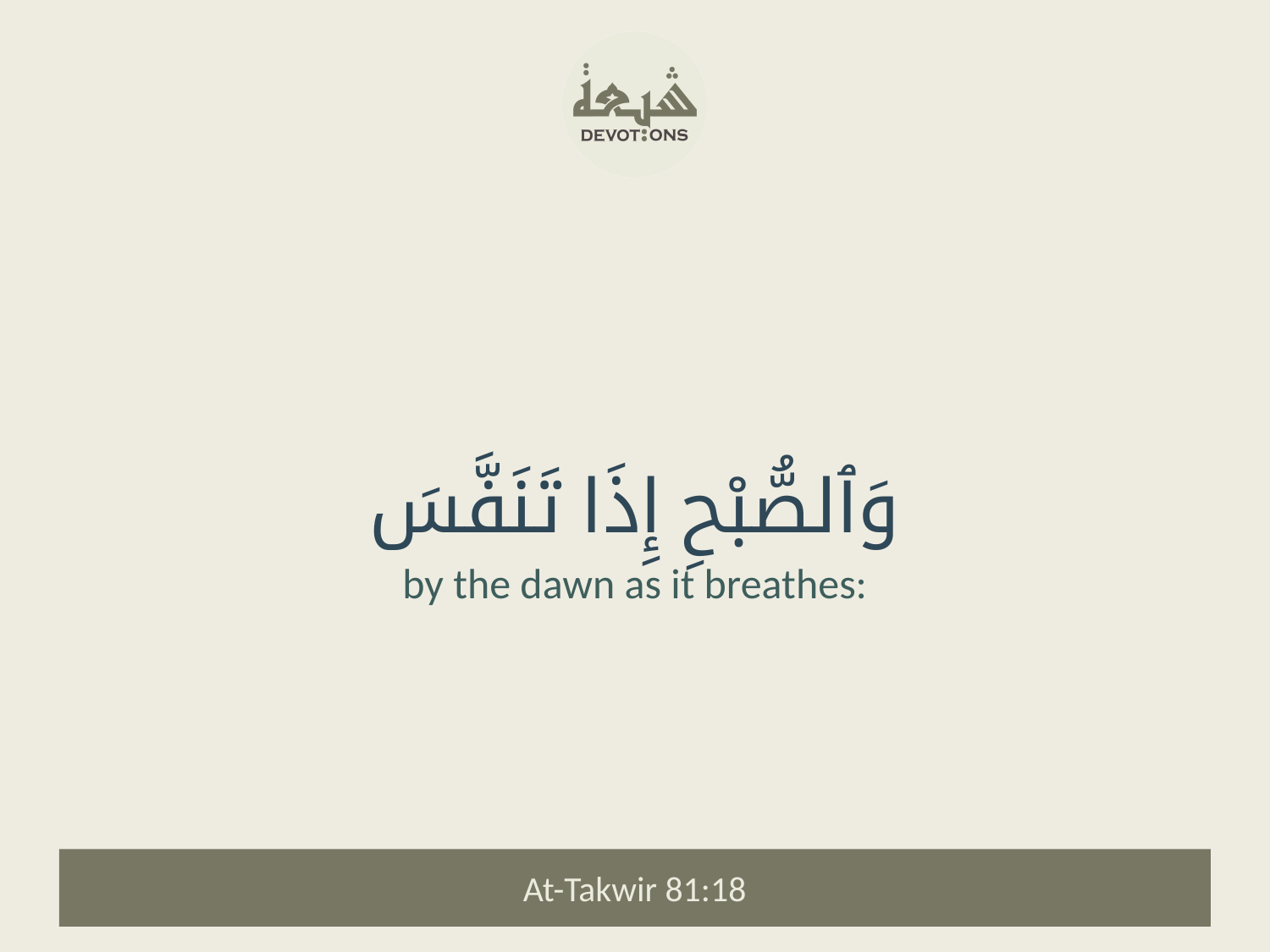

وَٱلصُّبْحِ إِذَا تَنَفَّسَ
by the dawn as it breathes:
At-Takwir 81:18